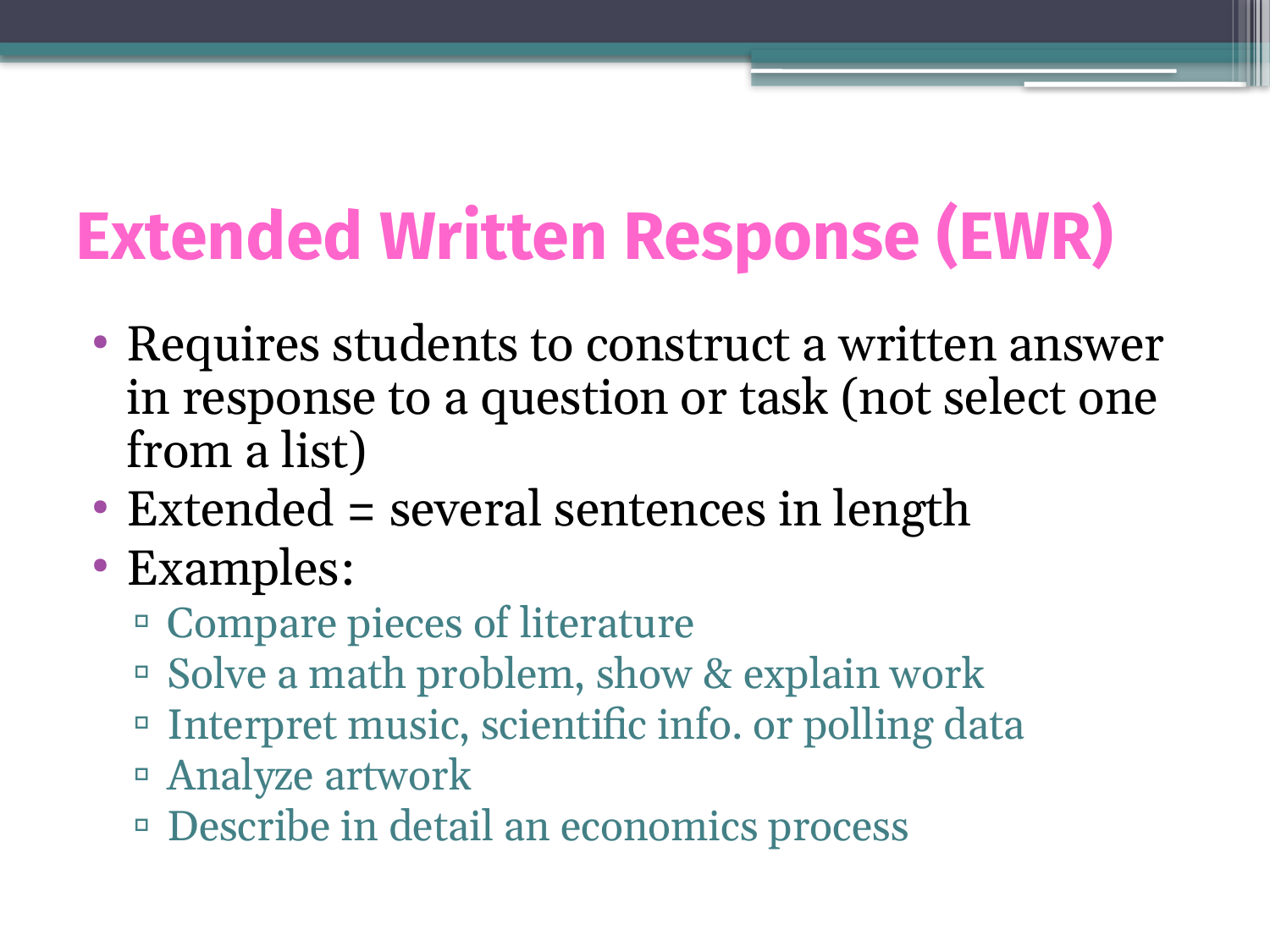

# Extended Written Response (EWR)
Requires students to construct a written answer in response to a question or task (not select one from a list)
Extended = several sentences in length
Examples:
Compare pieces of literature
Solve a math problem, show & explain work
Interpret music, scientific info. or polling data
Analyze artwork
Describe in detail an economics process